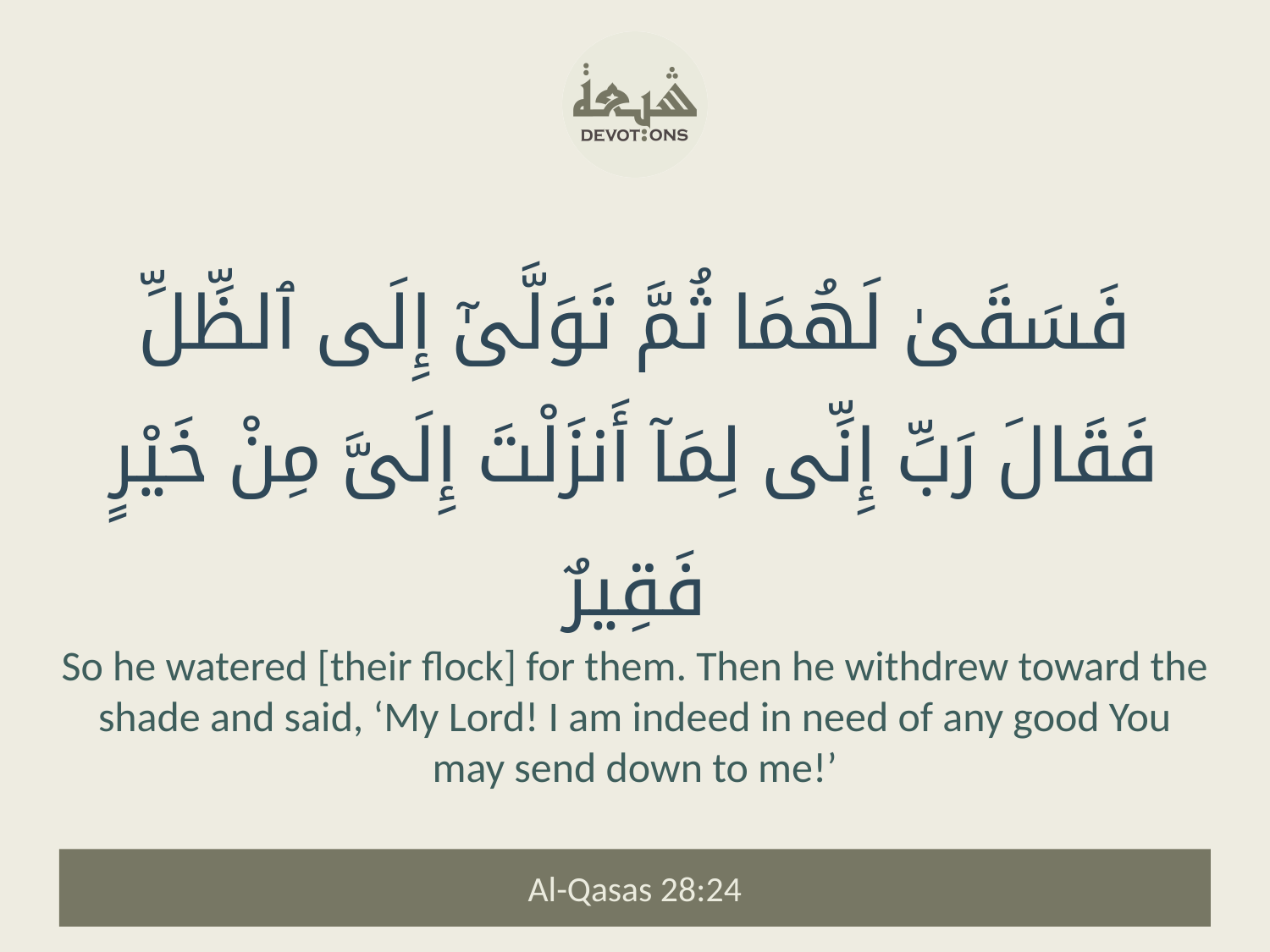

فَسَقَىٰ لَهُمَا ثُمَّ تَوَلَّىٰٓ إِلَى ٱلظِّلِّ فَقَالَ رَبِّ إِنِّى لِمَآ أَنزَلْتَ إِلَىَّ مِنْ خَيْرٍ فَقِيرٌ
So he watered [their flock] for them. Then he withdrew toward the shade and said, ‘My Lord! I am indeed in need of any good You may send down to me!’
Al-Qasas 28:24